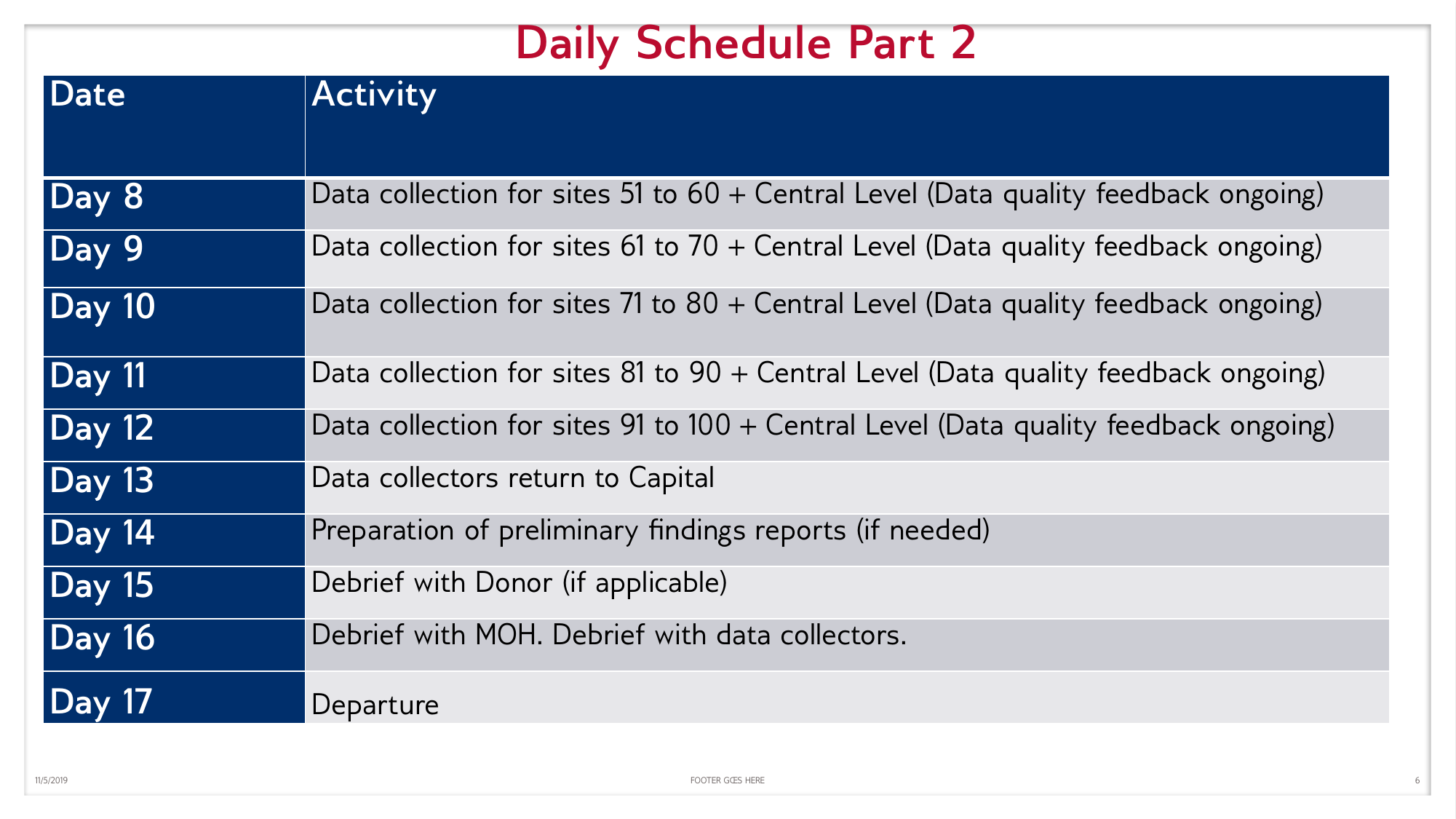

11/5/2019
FOOTER GOES HERE
6
# Daily Schedule Part 2
| Date | Activity |
| --- | --- |
| Day 8 | Data collection for sites 51 to 60 + Central Level (Data quality feedback ongoing) |
| Day 9 | Data collection for sites 61 to 70 + Central Level (Data quality feedback ongoing) |
| Day 10 | Data collection for sites 71 to 80 + Central Level (Data quality feedback ongoing) |
| Day 11 | Data collection for sites 81 to 90 + Central Level (Data quality feedback ongoing) |
| Day 12 | Data collection for sites 91 to 100 + Central Level (Data quality feedback ongoing) |
| Day 13 | Data collectors return to Capital |
| Day 14 | Preparation of preliminary findings reports (if needed) |
| Day 15 | Debrief with Donor (if applicable) |
| Day 16 | Debrief with MOH. Debrief with data collectors. |
| Day 17 | Departure |